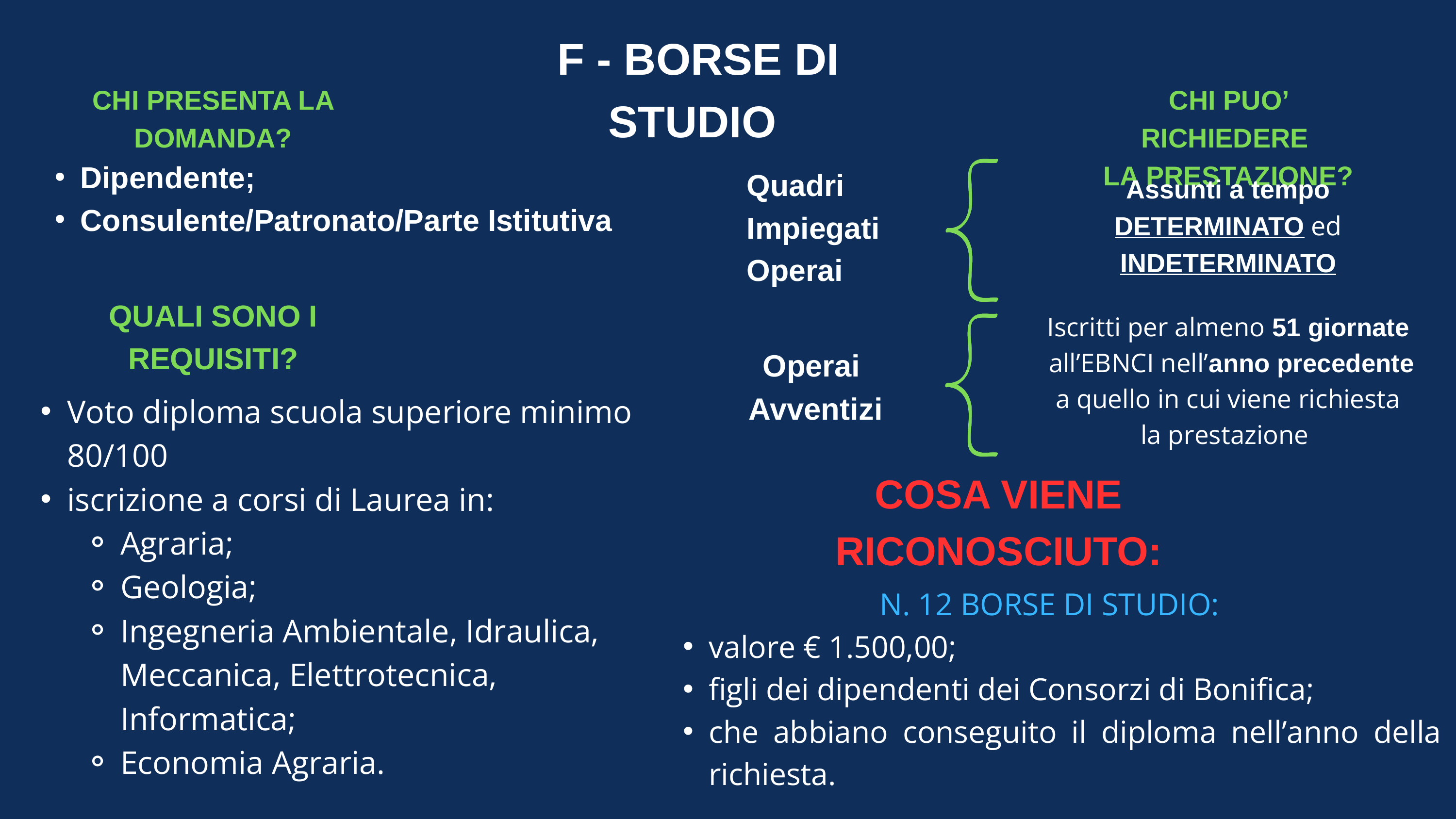

F - BORSE DI STUDIO
CHI PRESENTA LA DOMANDA?
CHI PUO’ RICHIEDERE
LA PRESTAZIONE?
Dipendente;
Consulente/Patronato/Parte Istitutiva

Quadri
Impiegati
Operai
Assunti a tempo
 DETERMINATO ed
INDETERMINATO

QUALI SONO I
REQUISITI?
Iscritti per almeno 51 giornate
 all’EBNCI nell’anno precedente
 a quello in cui viene richiesta
la prestazione

Operai
Avventizi
Voto diploma scuola superiore minimo 80/100
iscrizione a corsi di Laurea in:
Agraria;
Geologia;
Ingegneria Ambientale, Idraulica, Meccanica, Elettrotecnica, Informatica;
Economia Agraria.
COSA VIENE RICONOSCIUTO:
N. 12 BORSE DI STUDIO:
valore € 1.500,00;
figli dei dipendenti dei Consorzi di Bonifica;
che abbiano conseguito il diploma nell’anno della richiesta.